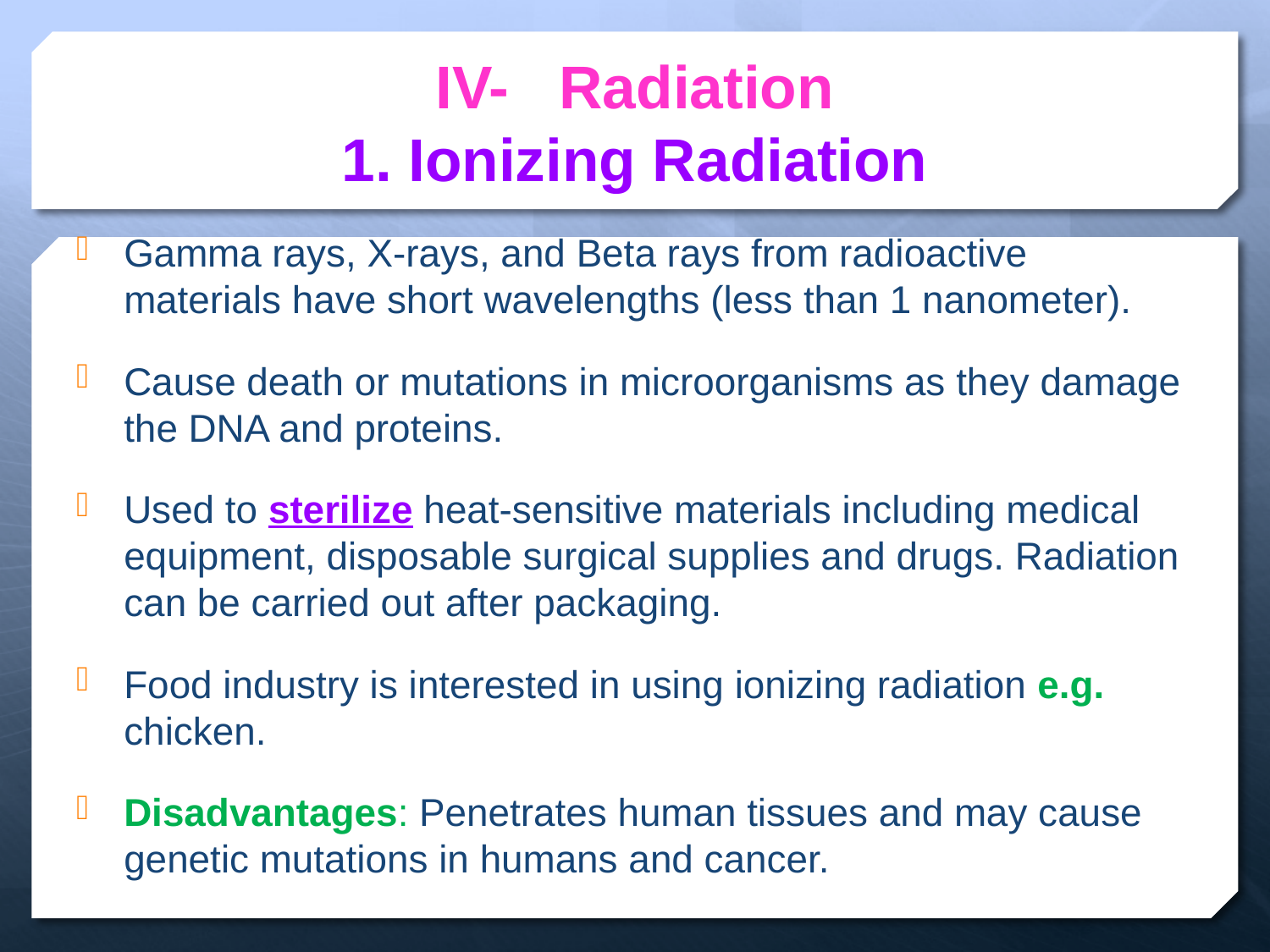

# IV-   Radiation 1. Ionizing Radiation
Gamma rays, X-rays, and Beta rays from radioactive materials have short wavelengths (less than 1 nanometer).
Cause death or mutations in microorganisms as they damage the DNA and proteins.
Used to sterilize heat-sensitive materials including medical equipment, disposable surgical supplies and drugs. Radiation can be carried out after packaging.
Food industry is interested in using ionizing radiation e.g. chicken.
Disadvantages: Penetrates human tissues and may cause genetic mutations in humans and cancer.